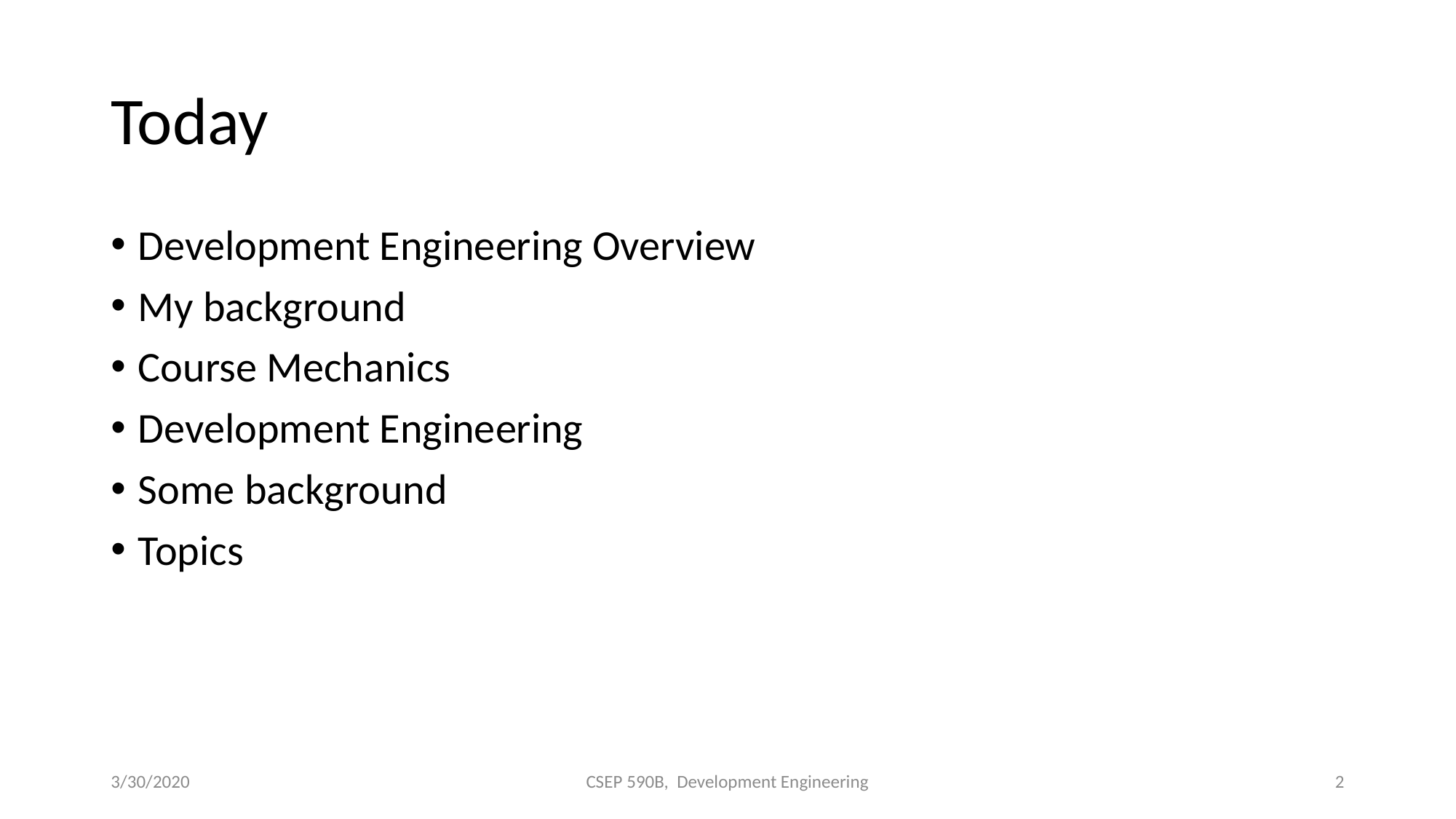

# Today
Development Engineering Overview
My background
Course Mechanics
Development Engineering
Some background
Topics

3/30/2020
CSEP 590B,  Development Engineering
2